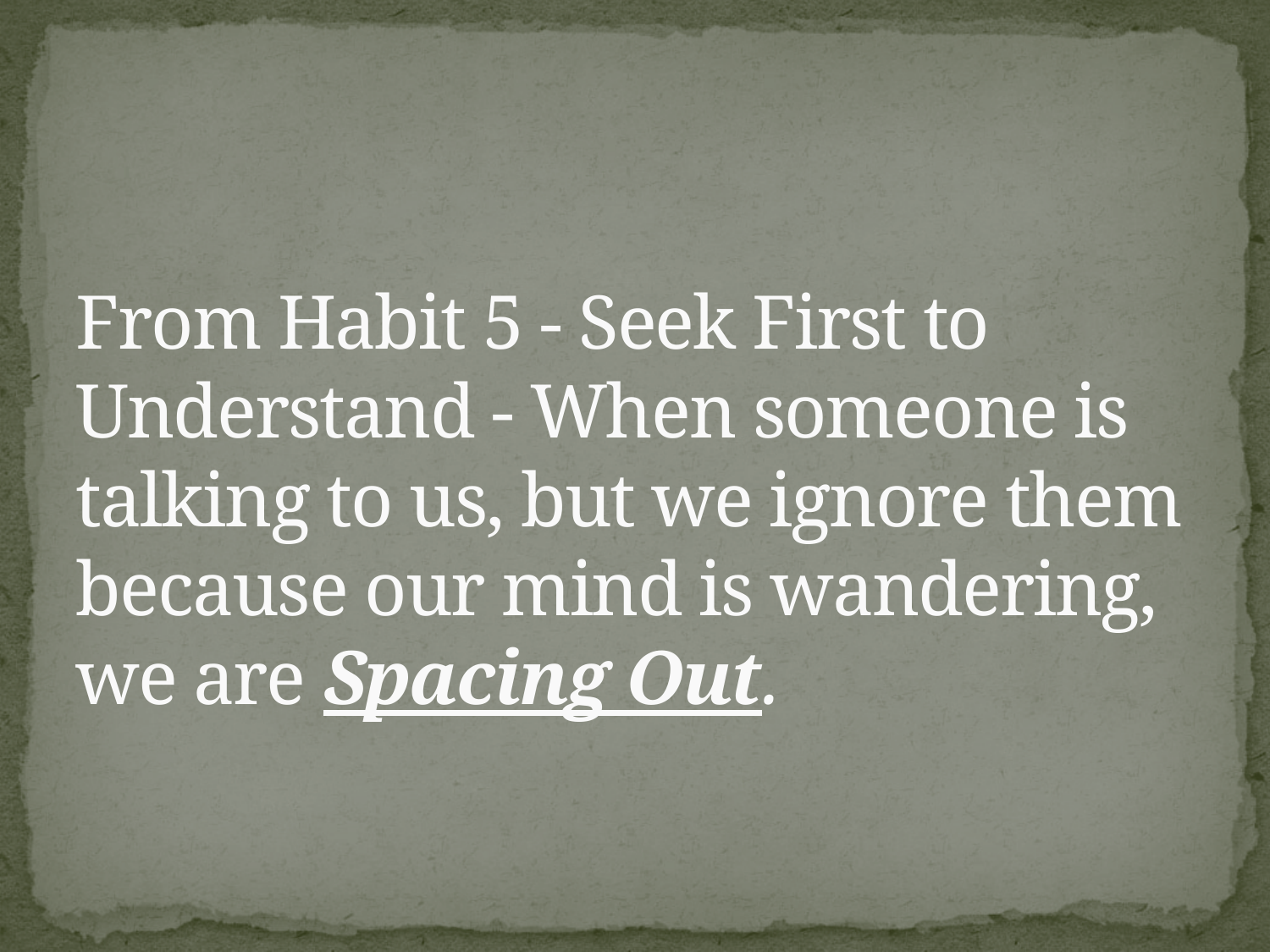

# From Habit 5 - Seek First to Understand - When someone is talking to us, but we ignore them because our mind is wandering, we are Spacing Out.